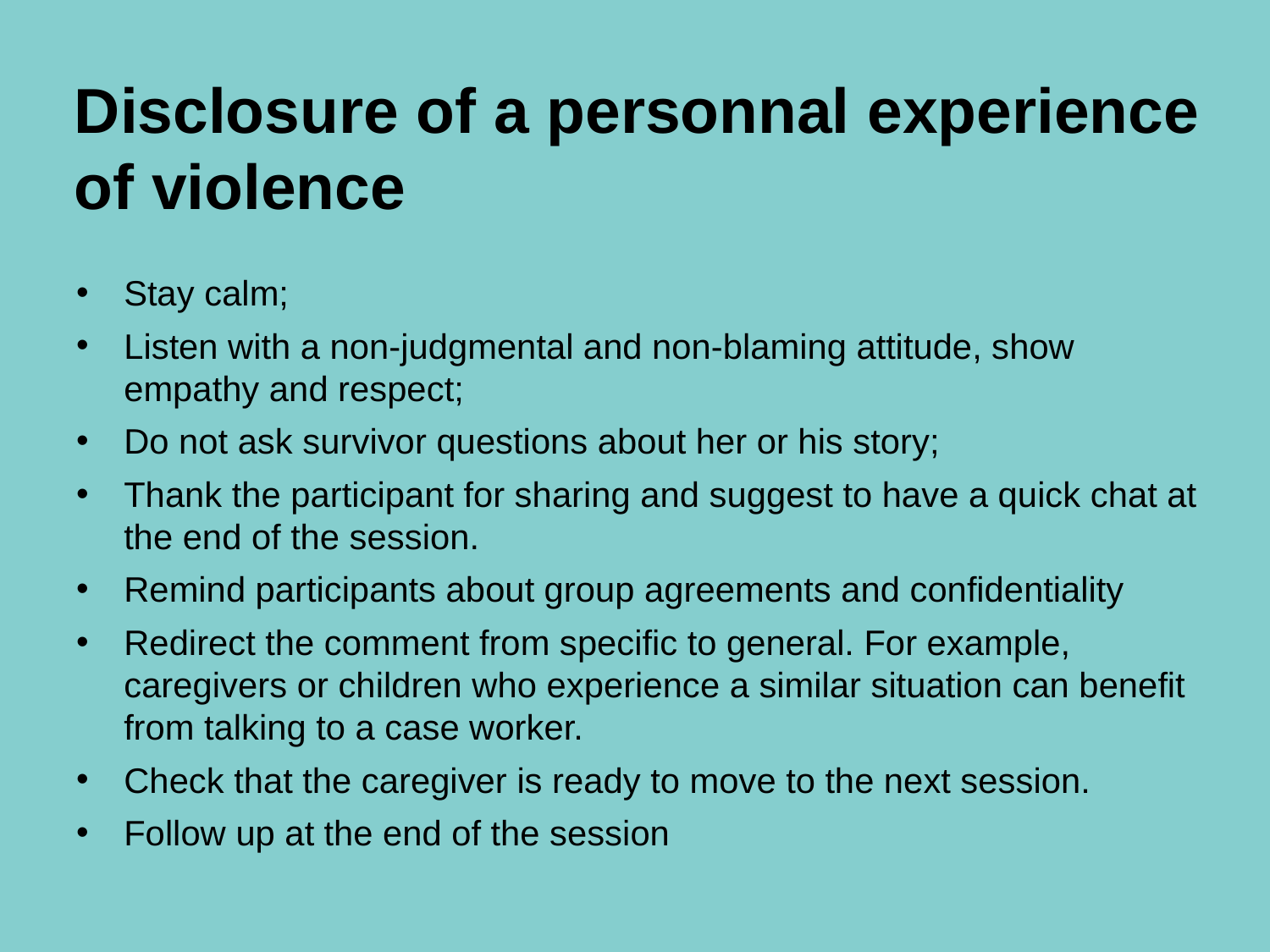

# Disclosure of a personnal experience of violence
Stay calm;
Listen with a non-judgmental and non-blaming attitude, show empathy and respect;
Do not ask survivor questions about her or his story;
Thank the participant for sharing and suggest to have a quick chat at the end of the session.
Remind participants about group agreements and confidentiality
Redirect the comment from specific to general. For example, caregivers or children who experience a similar situation can benefit from talking to a case worker.
Check that the caregiver is ready to move to the next session.
Follow up at the end of the session